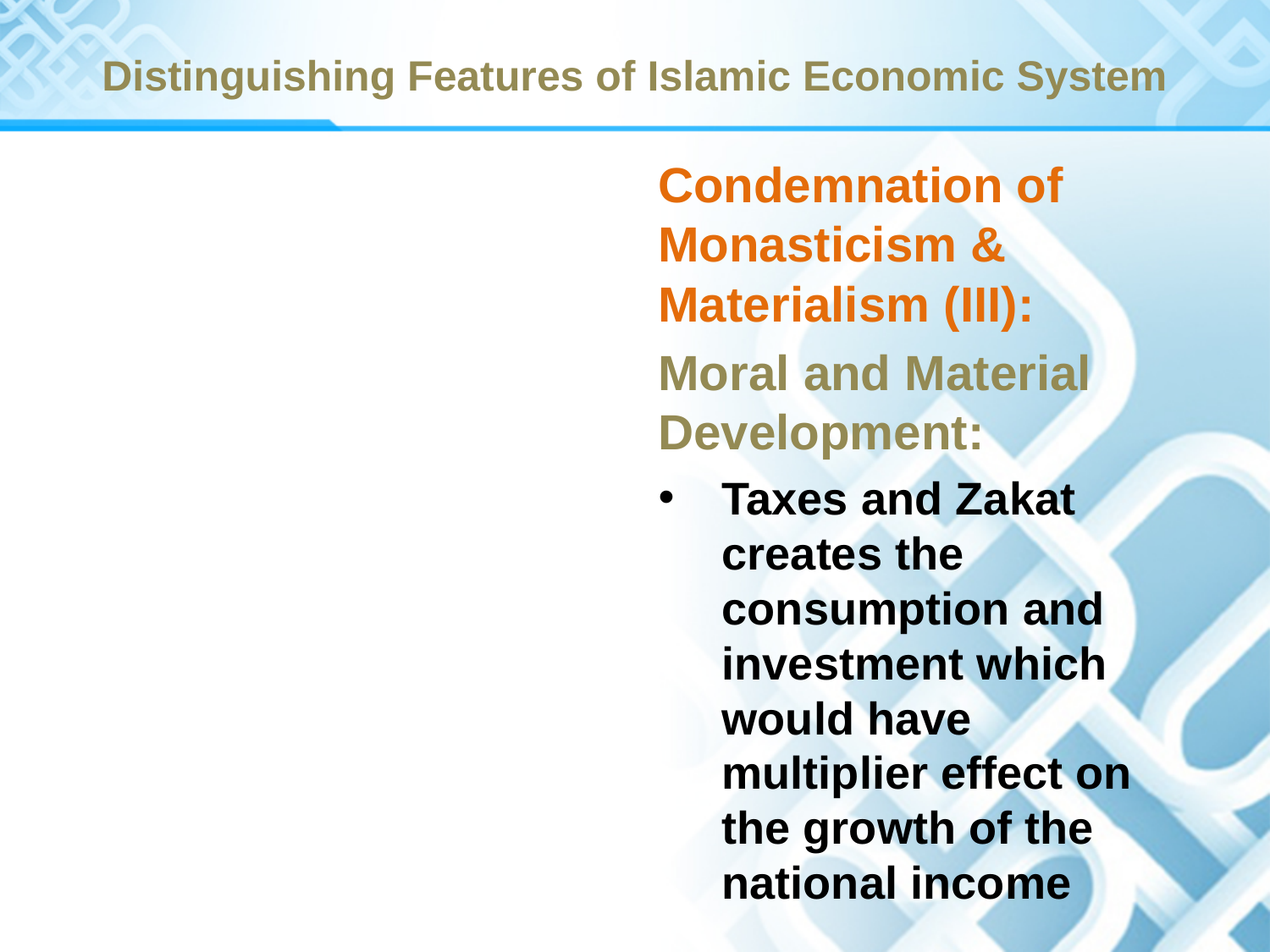

Distinguishing Features of Islamic Economic System
Condemnation of Monasticism & Materialism (III):
Moral and Material Development:
Taxes and Zakat creates the consumption and investment which would have multiplier effect on the growth of the national income